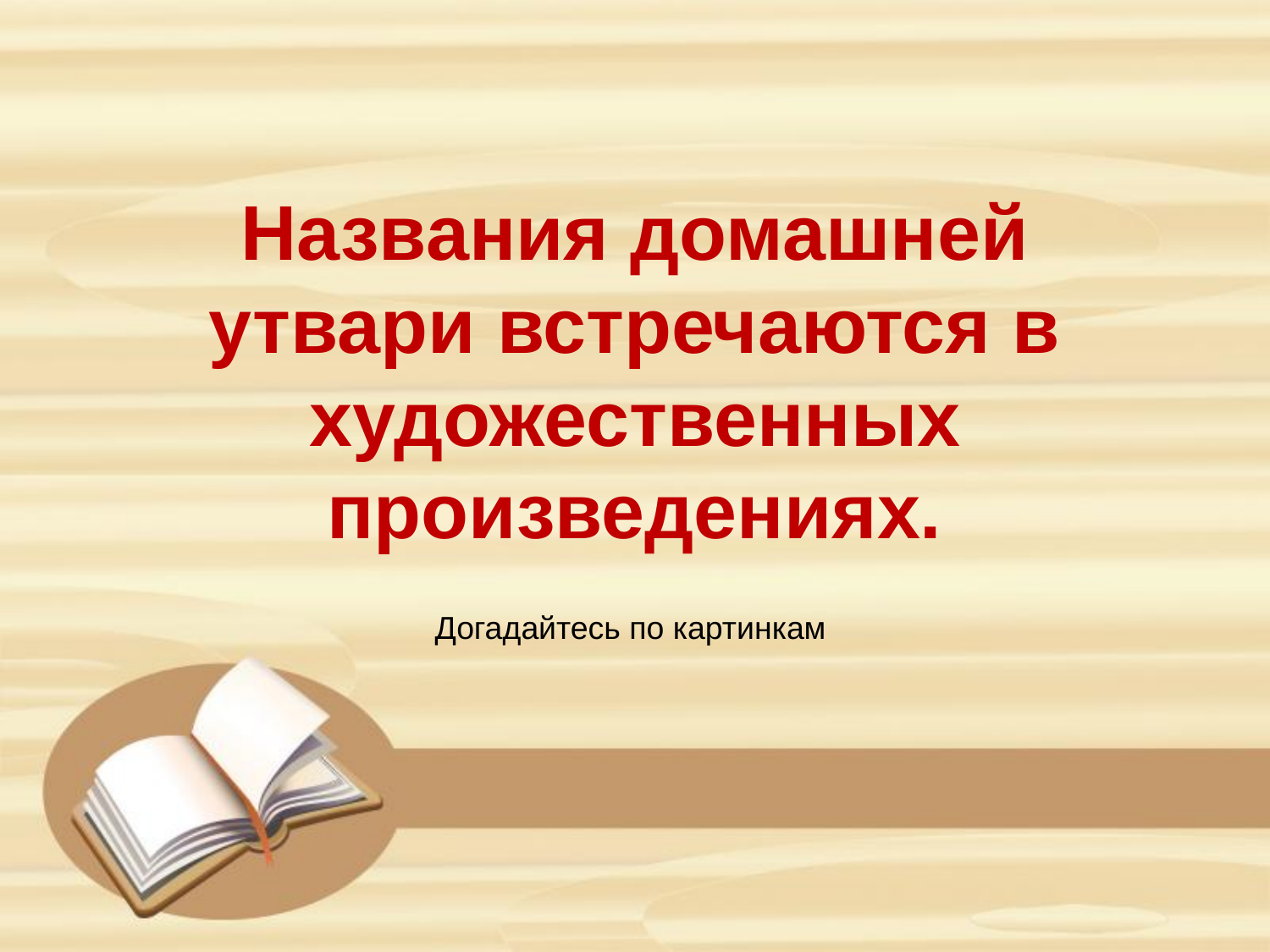

Названия домашней утвари встречаются в художественных произведениях.
Догадайтесь по картинкам